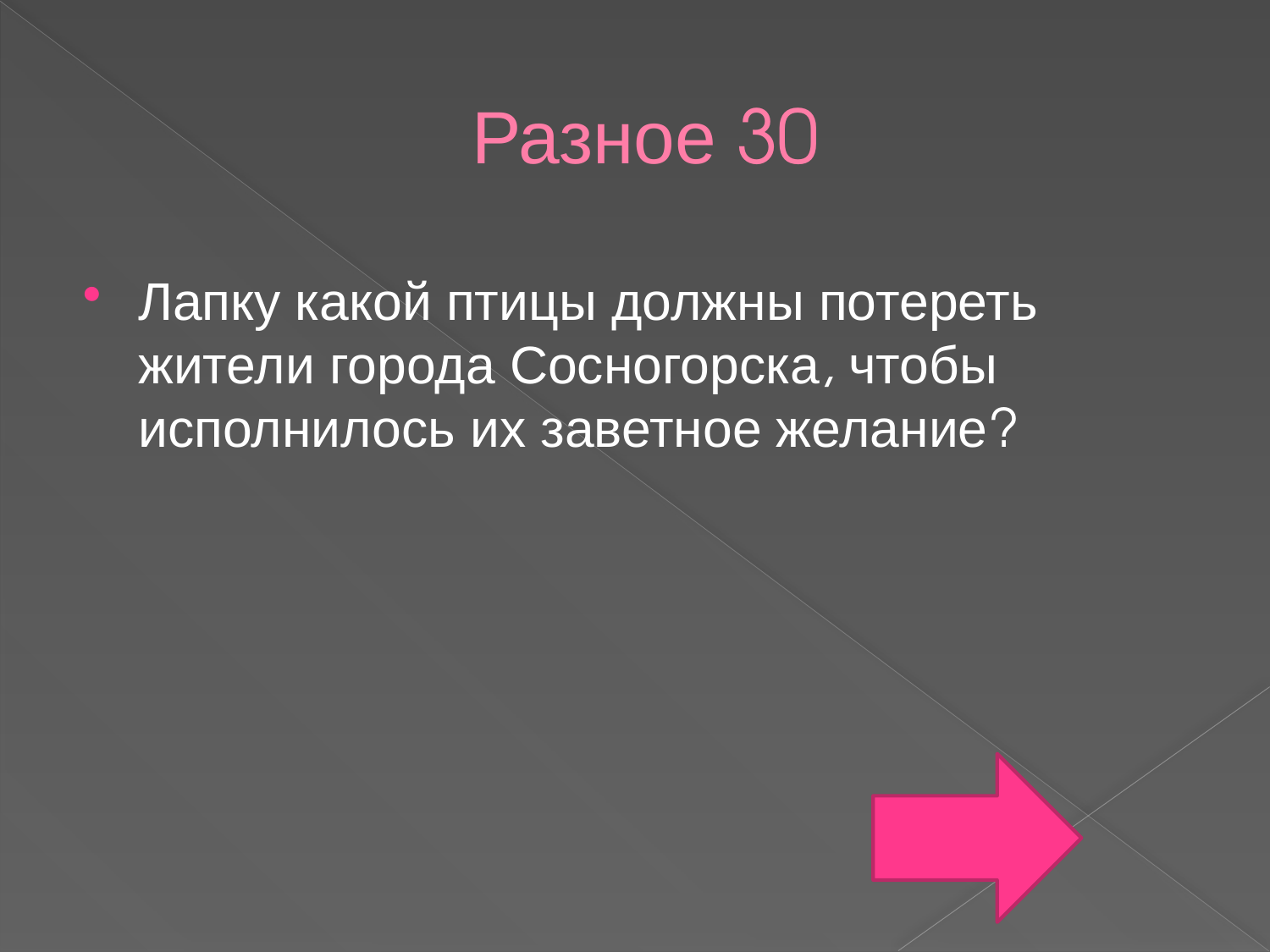

# Разное 30
Лапку какой птицы должны потереть жители города Сосногорска, чтобы исполнилось их заветное желание?